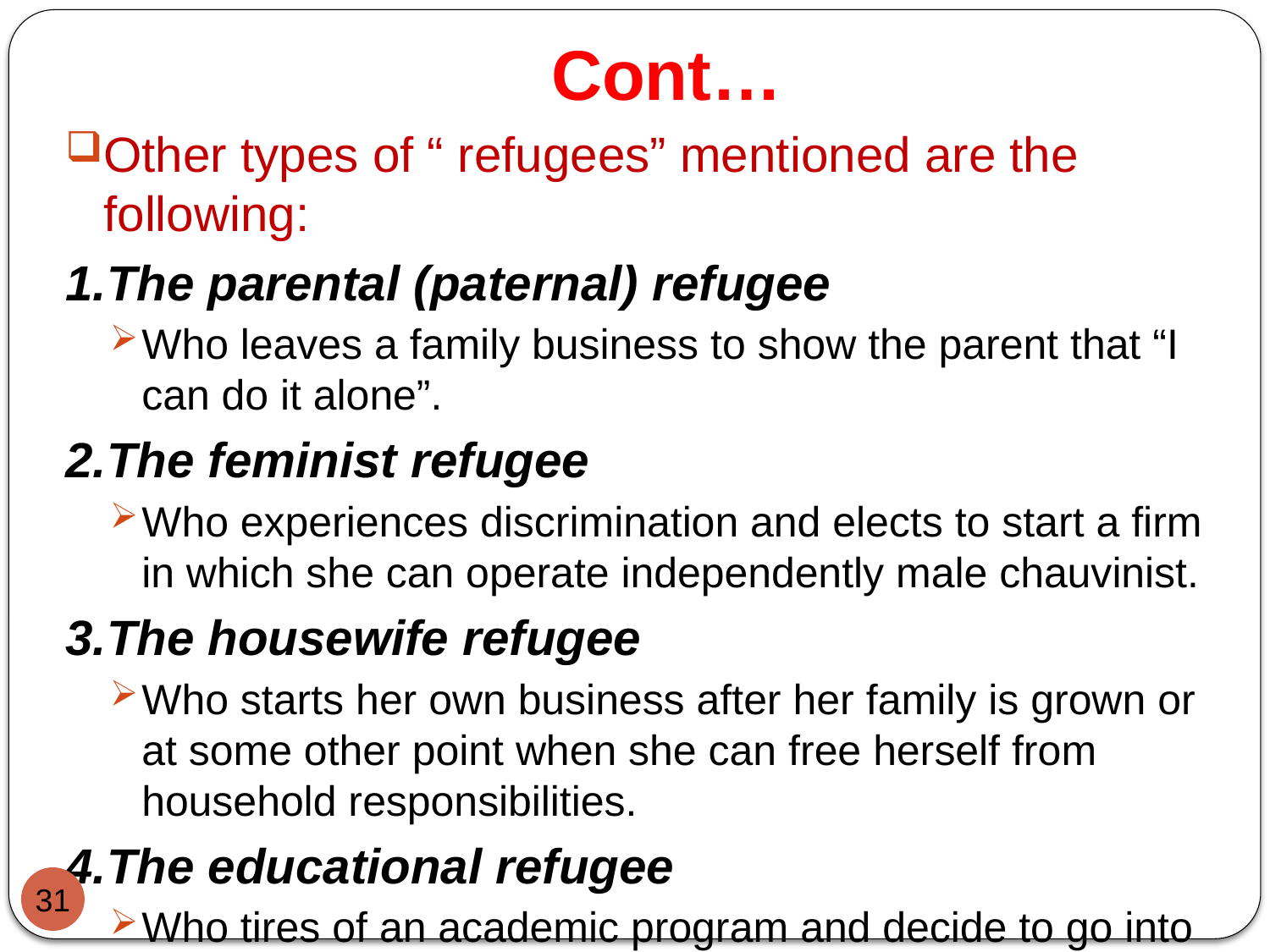

# Cont…
Other types of “ refugees” mentioned are the following:
1.The parental (paternal) refugee
Who leaves a family business to show the parent that “I can do it alone”.
2.The feminist refugee
Who experiences discrimination and elects to start a firm in which she can operate independently male chauvinist.
3.The housewife refugee
Who starts her own business after her family is grown or at some other point when she can free herself from household responsibilities.
4.The educational refugee
Who tires of an academic program and decide to go into business.

31